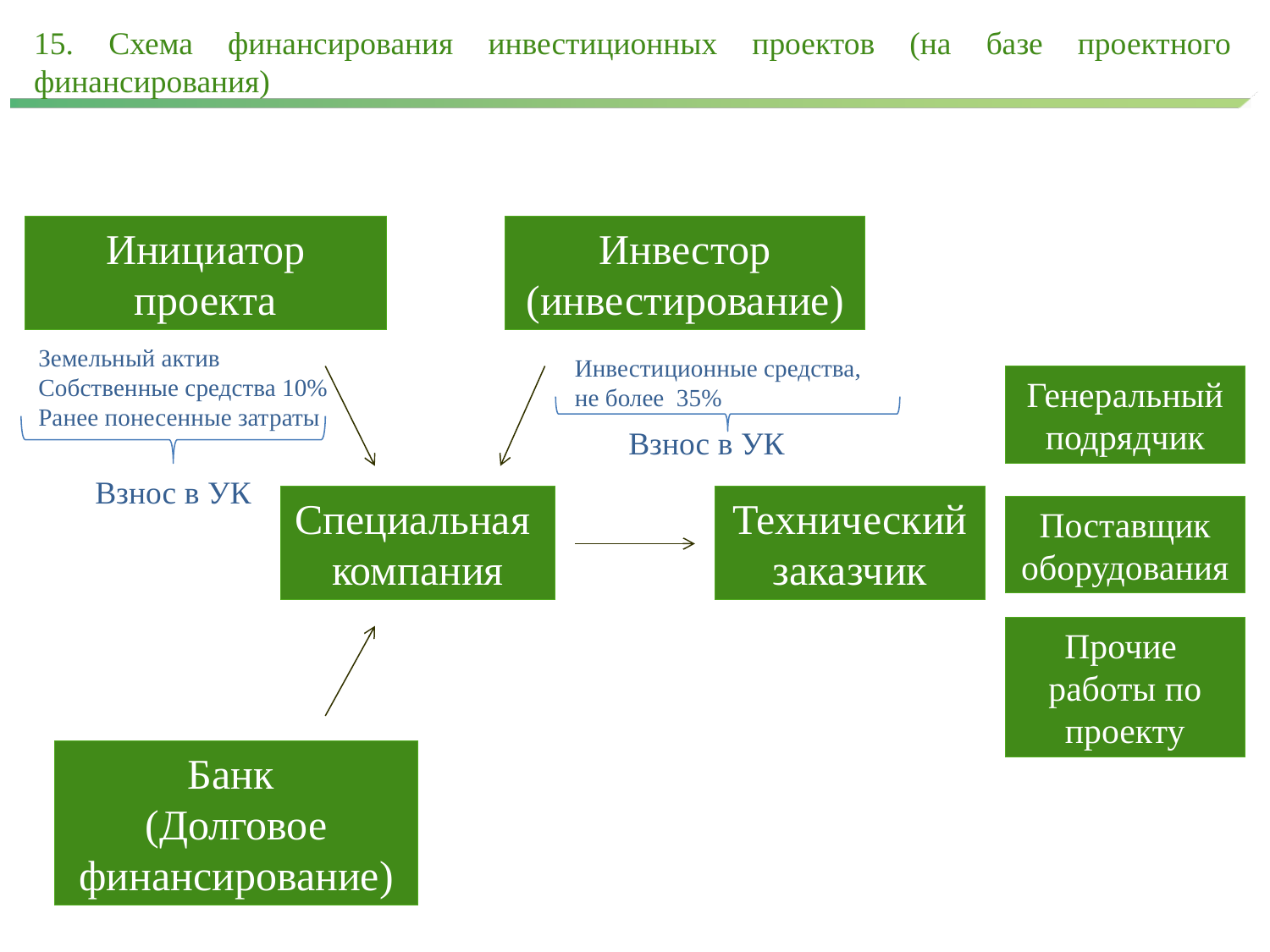

15. Схема финансирования инвестиционных проектов (на базе проектного финансирования)
Инициатор проекта
Инвестор
(инвестирование)

Земельный актив
Собственные средства 10%
Ранее понесенные затраты
Инвестиционные средства,
не более  35%
Генеральныйподрядчик
Взнос в УК
Взнос в УК
Специальная
компания
Технический заказчик
Поставщик
оборудования
Прочие
работы по проекту
Банк
(Долговое финансирование)